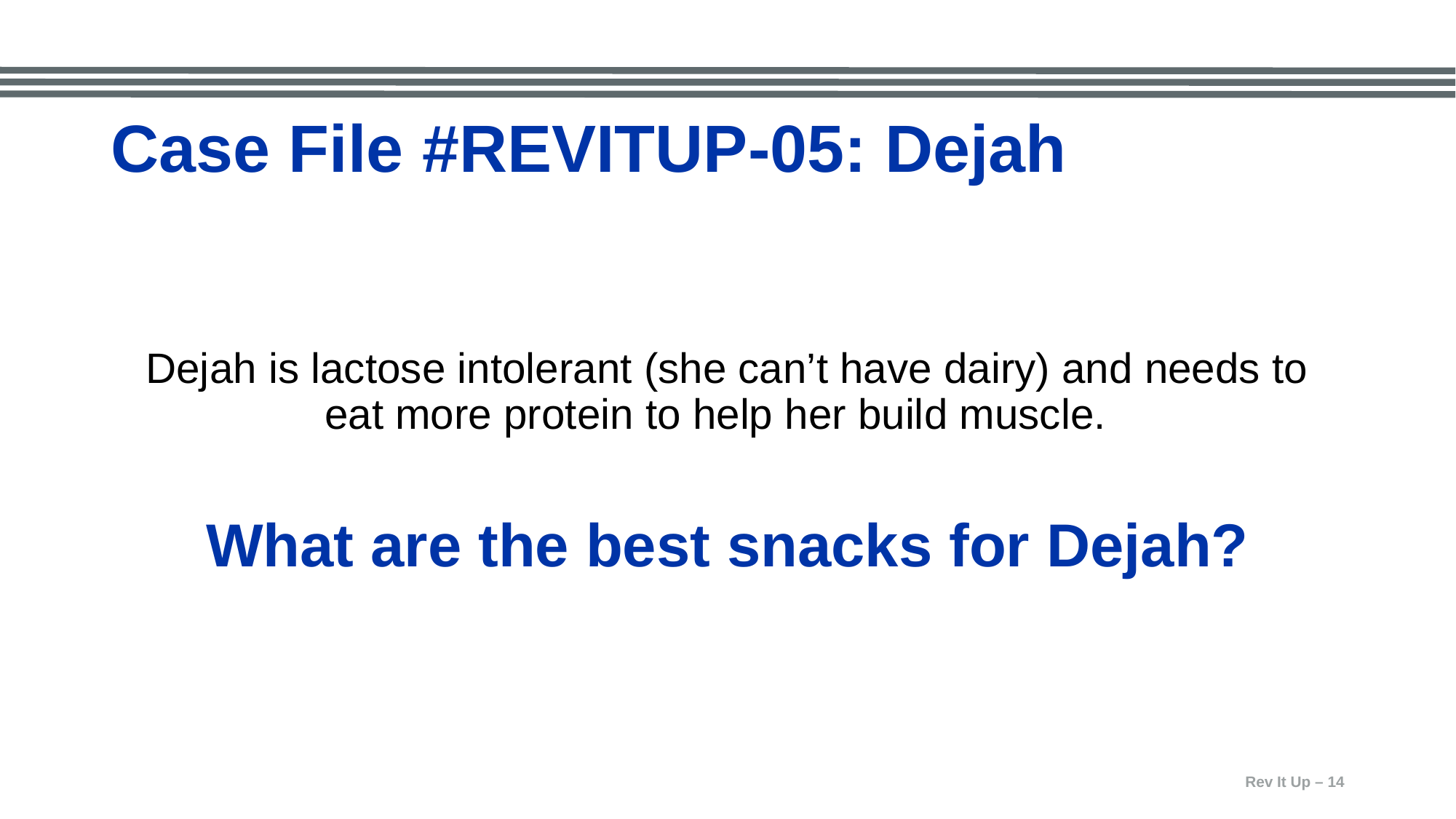

# Case File #REVITUP-05: Dejah
Dejah is lactose intolerant (she can’t have dairy) and needs to eat more protein to help her build muscle.

What are the best snacks for Dejah?
Rev It Up – 14